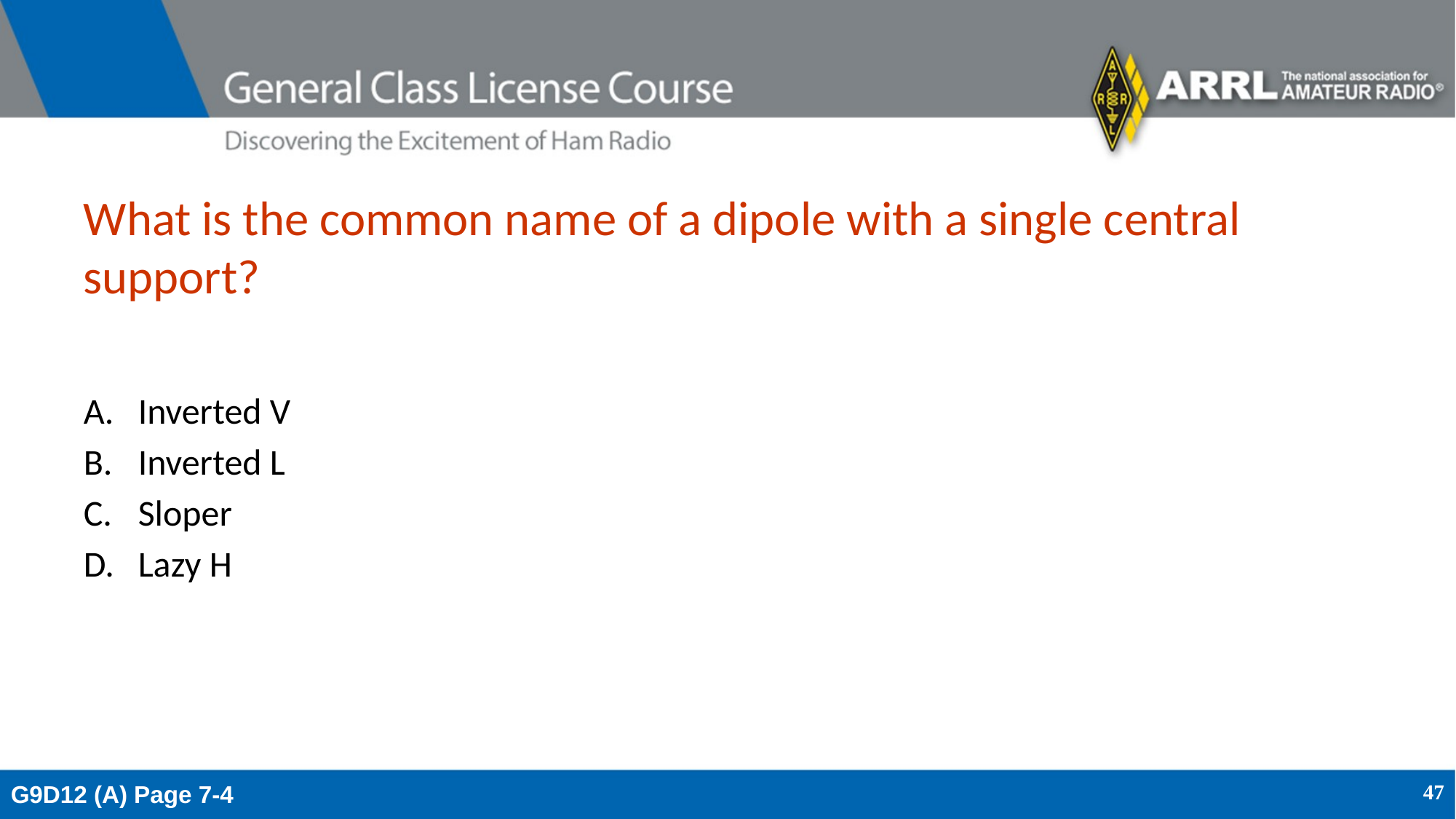

# What is the common name of a dipole with a single central support?
Inverted V
Inverted L
Sloper
Lazy H
G9D12 (A) Page 7-4
47